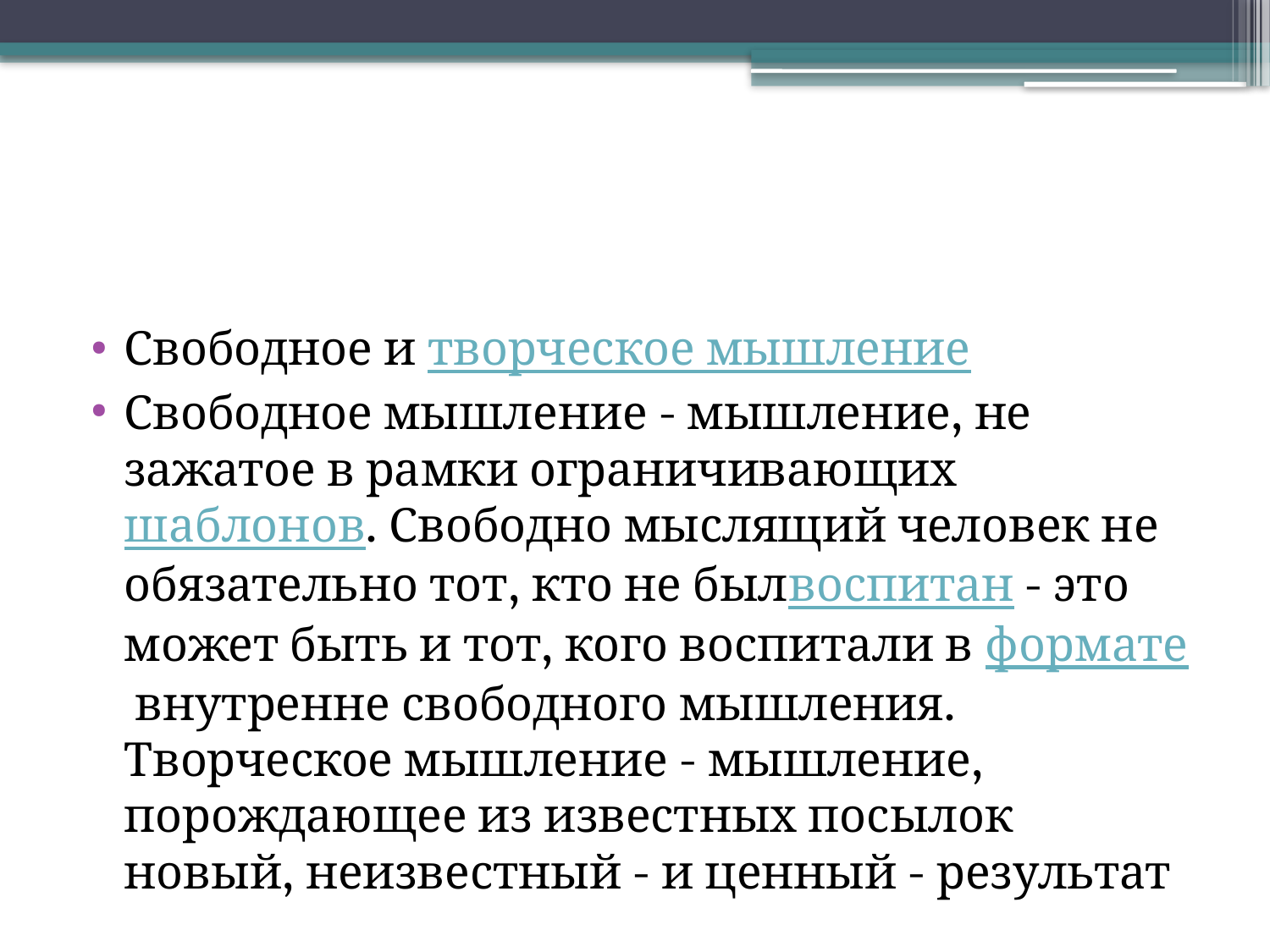

Свободное и творческое мышление
Свободное мышление - мышление, не зажатое в рамки ограничивающихшаблонов. Свободно мыслящий человек не обязательно тот, кто не былвоспитан - это может быть и тот, кого воспитали в формате внутренне свободного мышления. Творческое мышление - мышление, порождающее из известных посылок новый, неизвестный - и ценный - результат